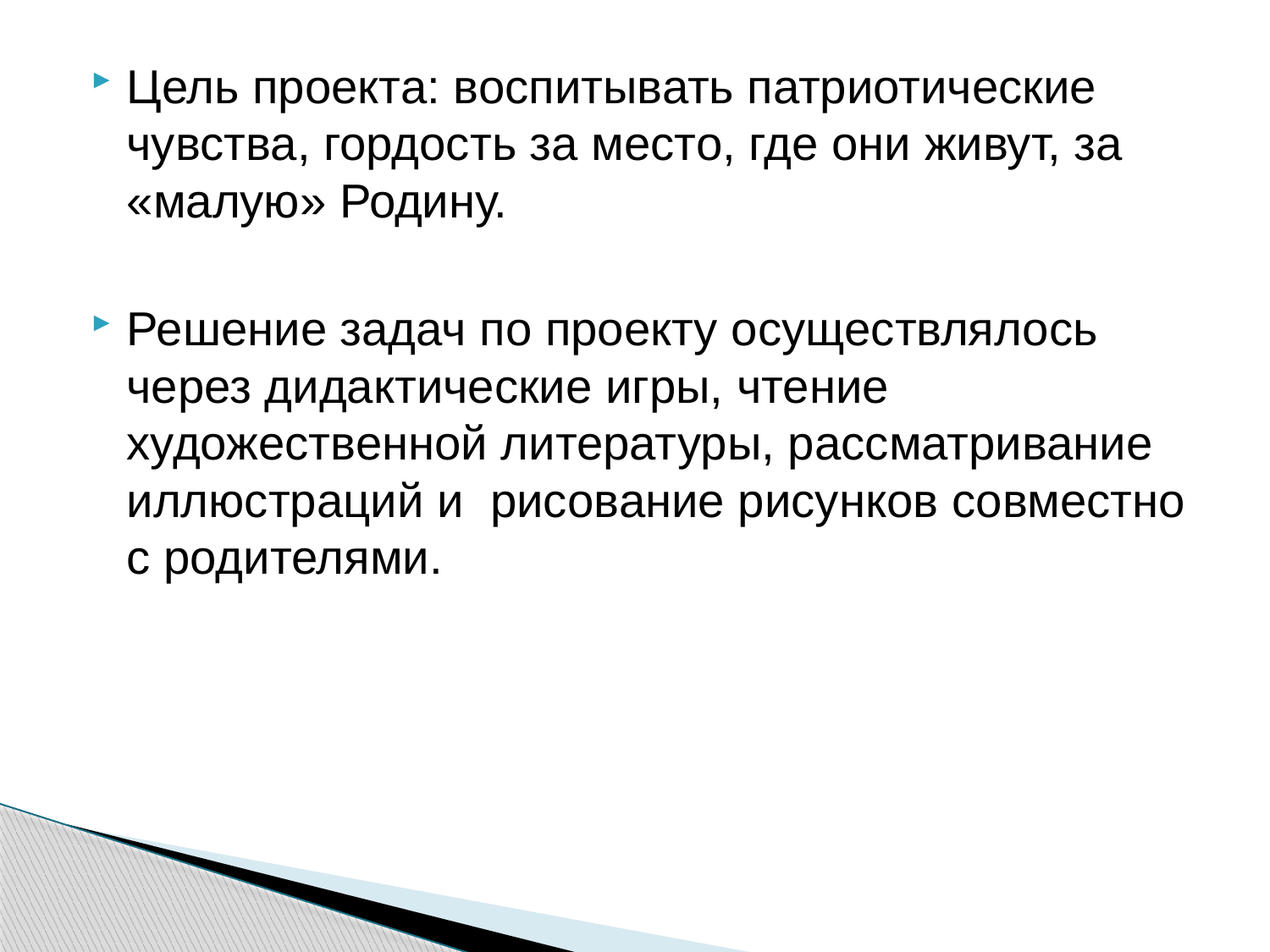

Цель проекта: воспитывать патриотические чувства, гордость за место, где они живут, за «малую» Родину.

Решение задач по проекту осуществлялось через дидактические игры, чтение художественной литературы, рассматривание иллюстраций и  рисование рисунков совместно с родителями.